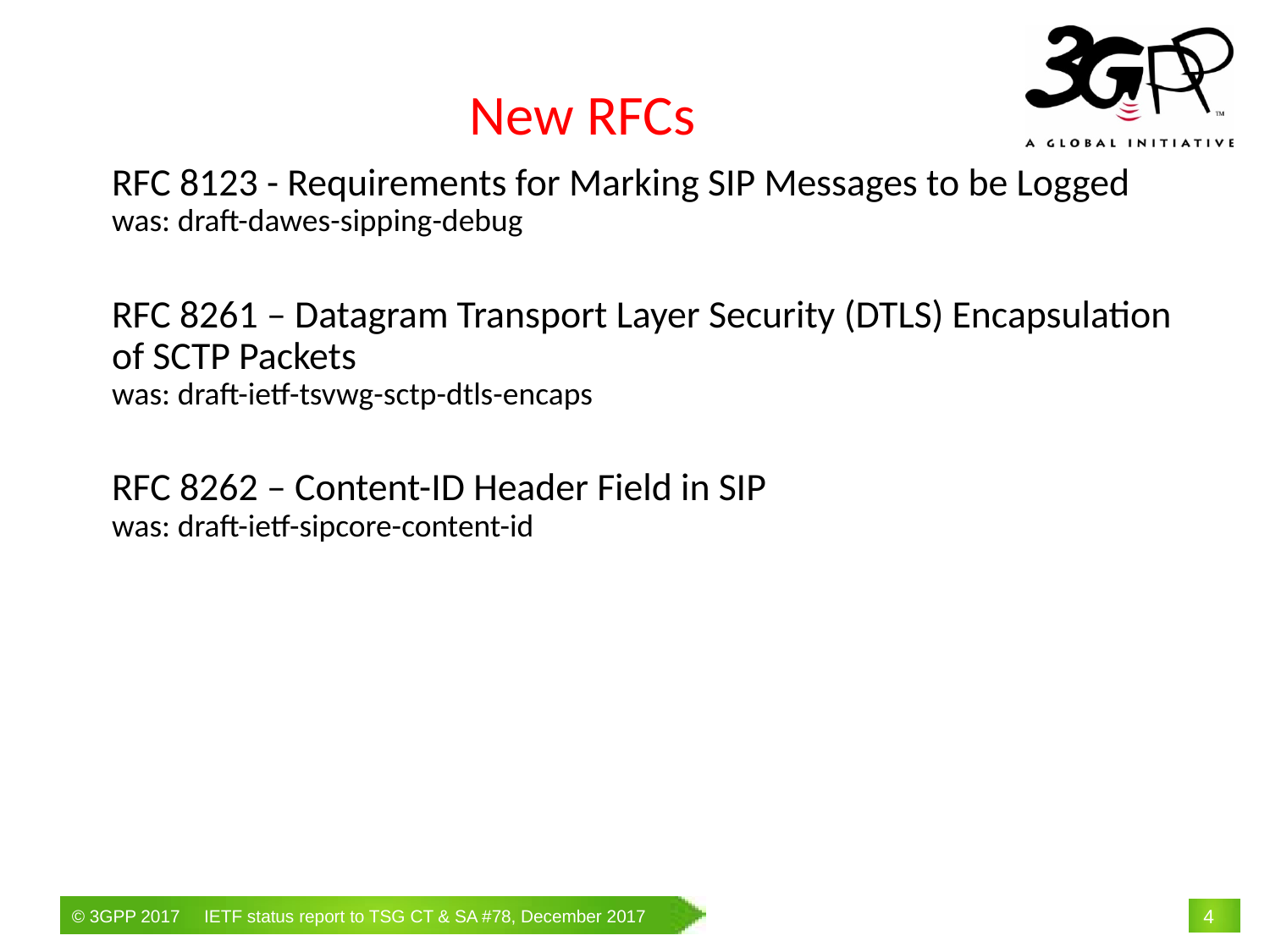

New RFCs
	RFC 8123 - Requirements for Marking SIP Messages to be Logged
was: draft-dawes-sipping-debug

	RFC 8261 – Datagram Transport Layer Security (DTLS) Encapsulation of SCTP Packets
was: draft-ietf-tsvwg-sctp-dtls-encaps

	RFC 8262 – Content-ID Header Field in SIP
was: draft-ietf-sipcore-content-id